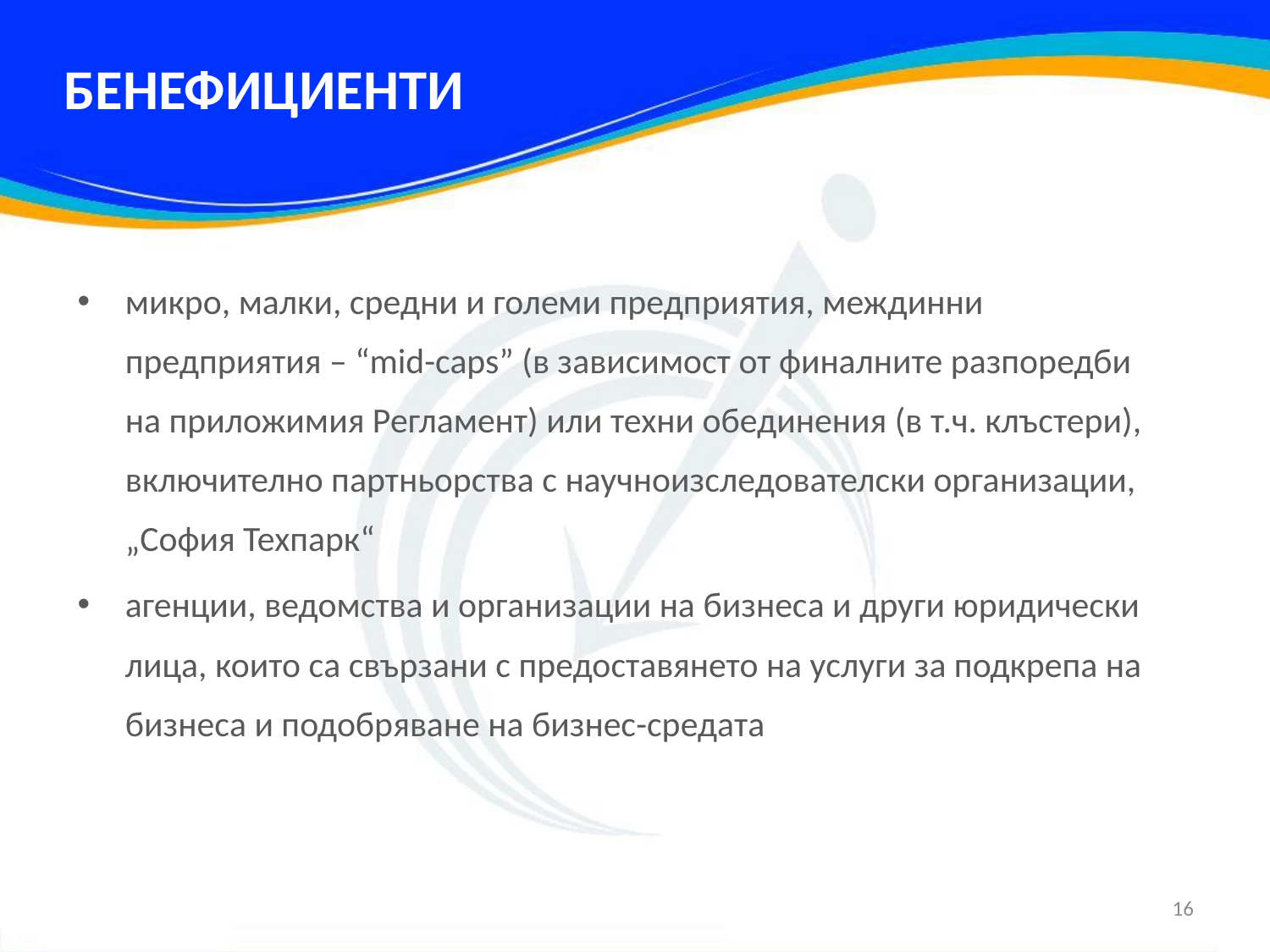

# БЕНЕФИЦИЕНТИ
микро, малки, средни и големи предприятия, междинни предприятия – “mid-caps” (в зависимост от финалните разпоредби на приложимия Регламент) или техни обединения (в т.ч. клъстери), включително партньорства с научноизследователски организации, „София Техпарк“
агенции, ведомства и организации на бизнеса и други юридически лица, които са свързани с предоставянето на услуги за подкрепа на бизнеса и подобряване на бизнес-средата
16